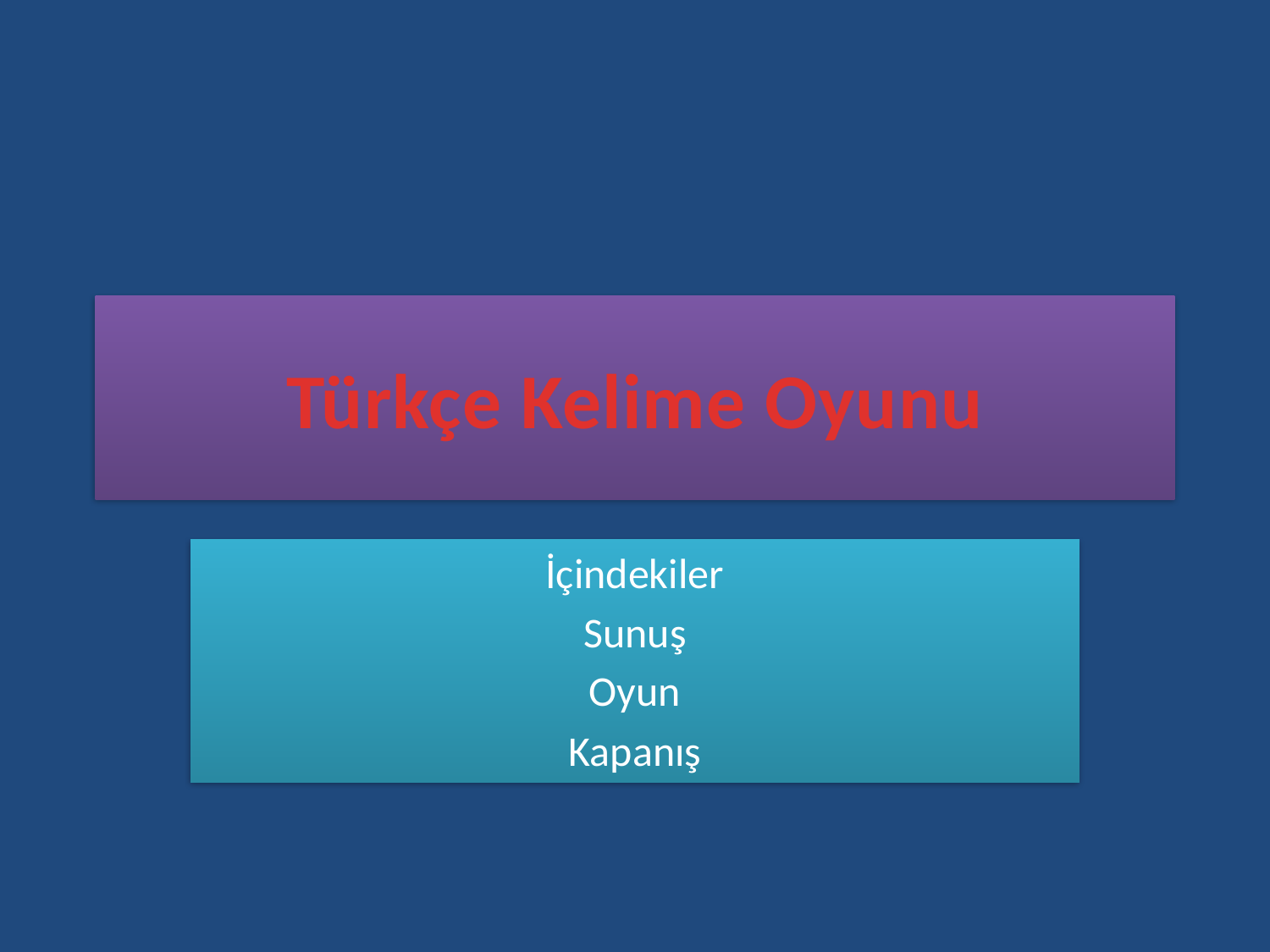

# Türkçe Kelime Oyunu
İçindekiler
Sunuş
Oyun
Kapanış